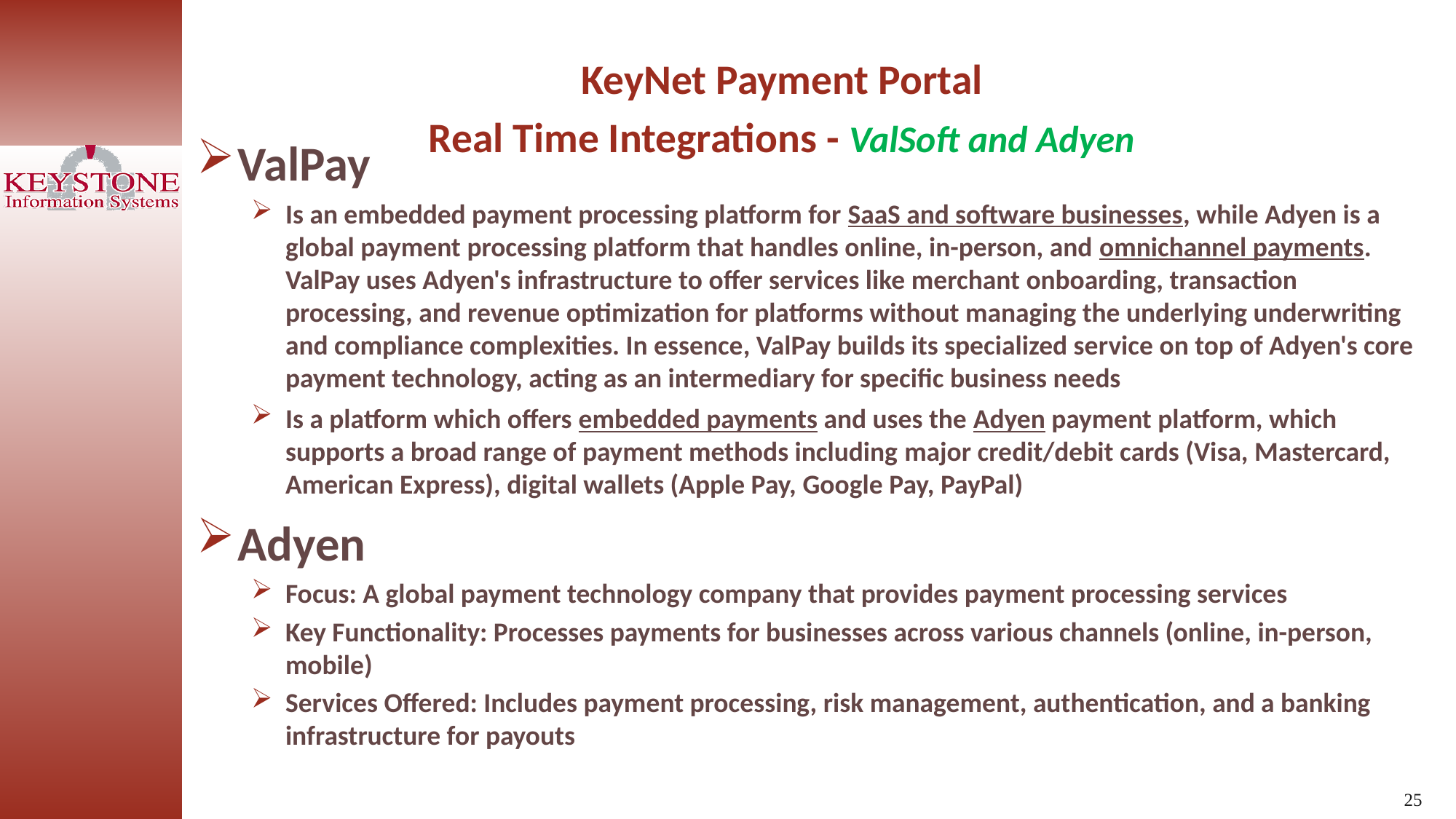

KeyNet Payment Portal
Real Time Integrations - ValSoft and Adyen

ValPay
Is an embedded payment processing platform for SaaS and software businesses, while Adyen is a global payment processing platform that handles online, in-person, and omnichannel payments. ValPay uses Adyen's infrastructure to offer services like merchant onboarding, transaction processing, and revenue optimization for platforms without managing the underlying underwriting and compliance complexities. In essence, ValPay builds its specialized service on top of Adyen's core payment technology, acting as an intermediary for specific business needs
Is a platform which offers embedded payments and uses the Adyen payment platform, which supports a broad range of payment methods including major credit/debit cards (Visa, Mastercard, American Express), digital wallets (Apple Pay, Google Pay, PayPal)
Adyen
Focus: A global payment technology company that provides payment processing services
Key Functionality: Processes payments for businesses across various channels (online, in-person, mobile)
Services Offered: Includes payment processing, risk management, authentication, and a banking infrastructure for payouts

25